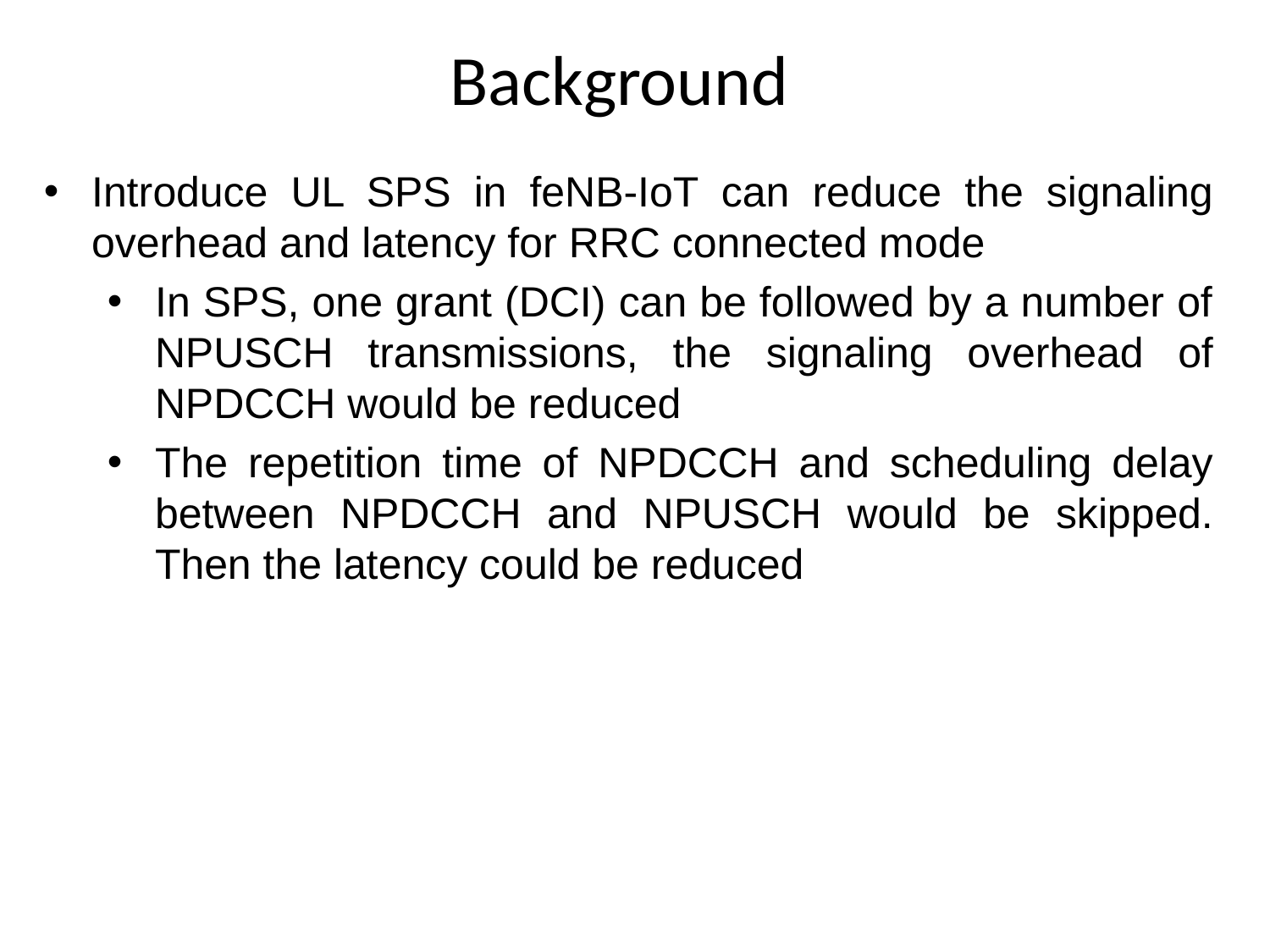

Background
Introduce UL SPS in feNB-IoT can reduce the signaling overhead and latency for RRC connected mode
In SPS, one grant (DCI) can be followed by a number of NPUSCH transmissions, the signaling overhead of NPDCCH would be reduced
The repetition time of NPDCCH and scheduling delay between NPDCCH and NPUSCH would be skipped. Then the latency could be reduced